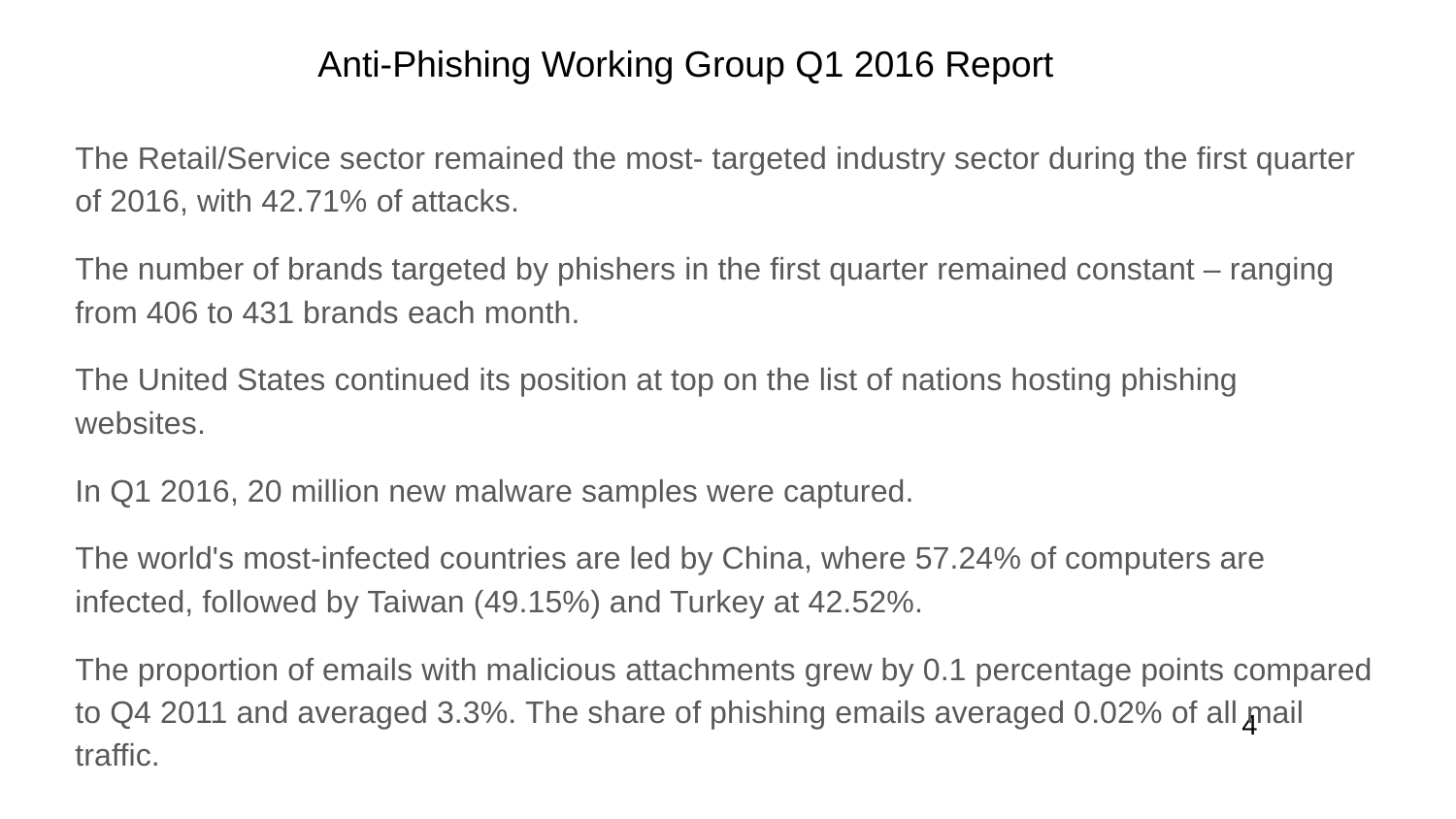

Anti-Phishing Working Group Q1 2016 Report
The Retail/Service sector remained the most- targeted industry sector during the first quarter of 2016, with 42.71% of attacks.
The number of brands targeted by phishers in the first quarter remained constant – ranging from 406 to 431 brands each month.
The United States continued its position at top on the list of nations hosting phishing websites.
In Q1 2016, 20 million new malware samples were captured.
The world's most-infected countries are led by China, where 57.24% of computers are infected, followed by Taiwan (49.15%) and Turkey at 42.52%.
The proportion of emails with malicious attachments grew by 0.1 percentage points compared to Q4 2011 and averaged 3.3%. The share of phishing emails averaged 0.02% of all mail traffic.

4